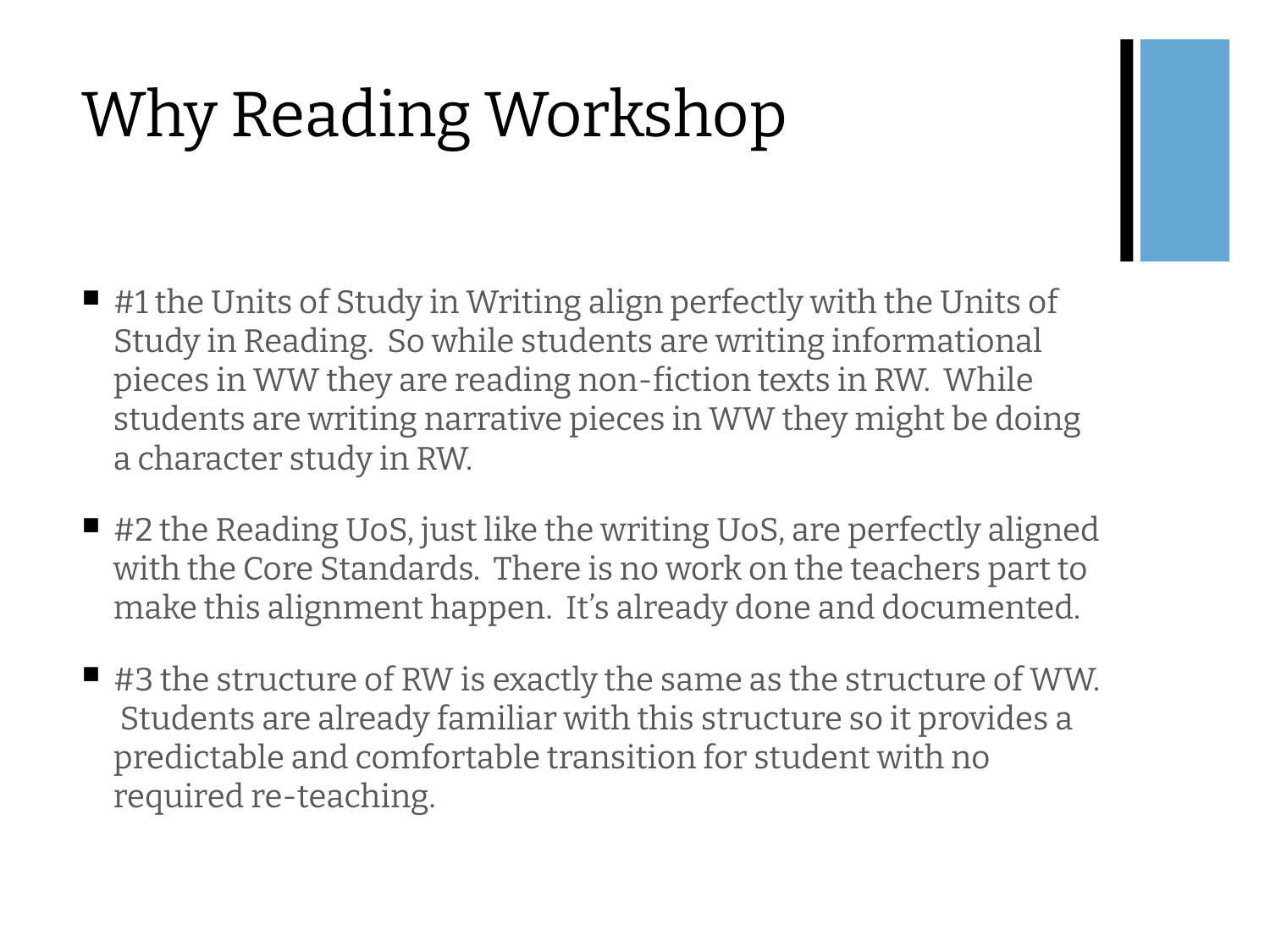

# Why Reading Workshop
#1 the Units of Study in Writing align perfectly with the Units of Study in Reading.  So while students are writing informational pieces in WW they are reading non-fiction texts in RW.  While students are writing narrative pieces in WW they might be doing a character study in RW.
#2 the Reading UoS, just like the writing UoS, are perfectly aligned with the Core Standards.  There is no work on the teachers part to make this alignment happen.  It’s already done and documented.
#3 the structure of RW is exactly the same as the structure of WW.  Students are already familiar with this structure so it provides a predictable and comfortable transition for student with no required re-teaching.